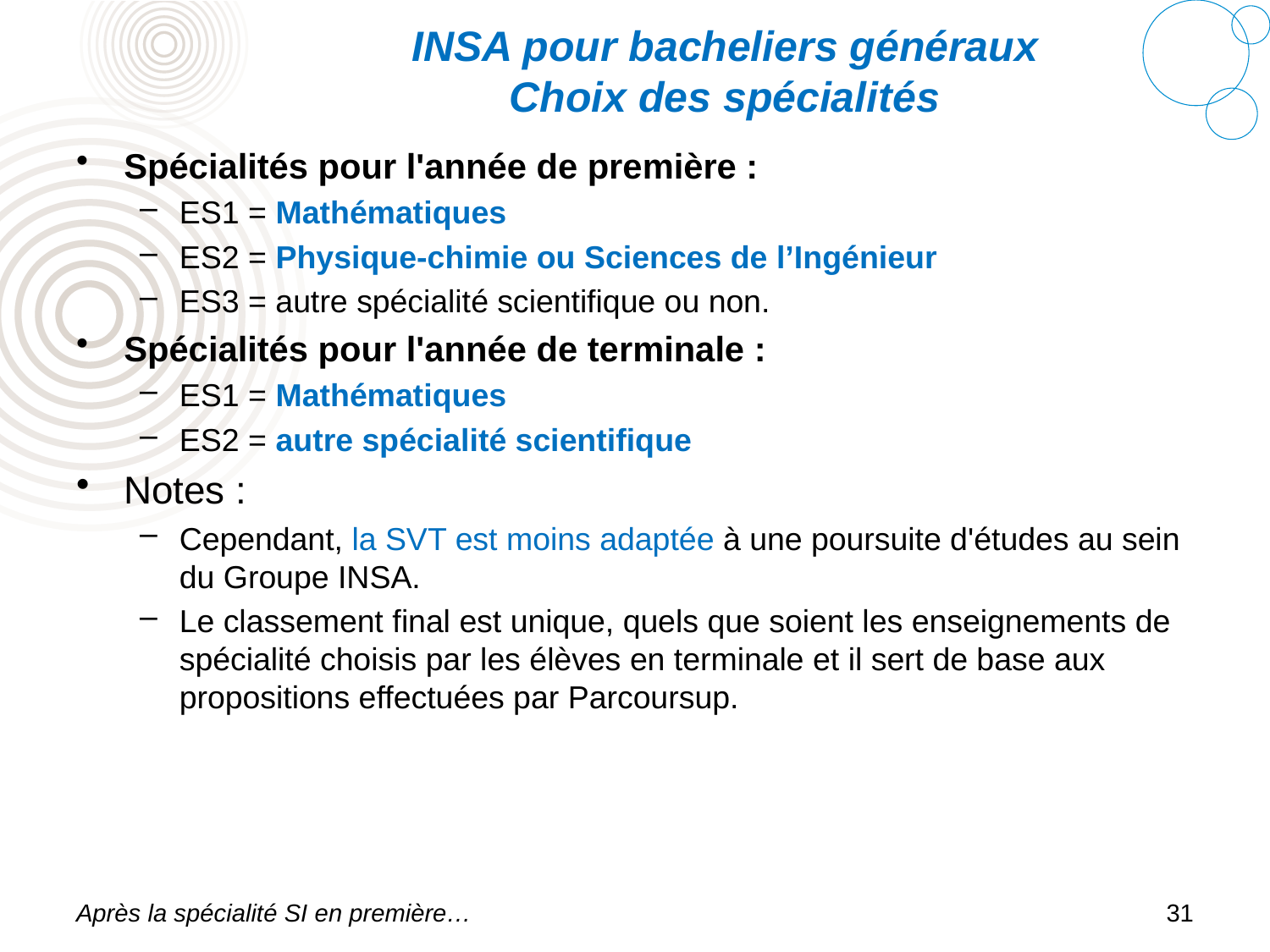

# INSA pour bacheliers généraux Choix des spécialités
Spécialités pour l'année de première :
ES1 = Mathématiques
ES2 = Physique-chimie ou Sciences de l’Ingénieur
ES3 = autre spécialité scientifique ou non.
Spécialités pour l'année de terminale :
ES1 = Mathématiques
ES2 = autre spécialité scientifique
Notes :
Cependant, la SVT est moins adaptée à une poursuite d'études au sein du Groupe INSA.
Le classement final est unique, quels que soient les enseignements de spécialité choisis par les élèves en terminale et il sert de base aux propositions effectuées par Parcoursup.

Après la spécialité SI en première…
31